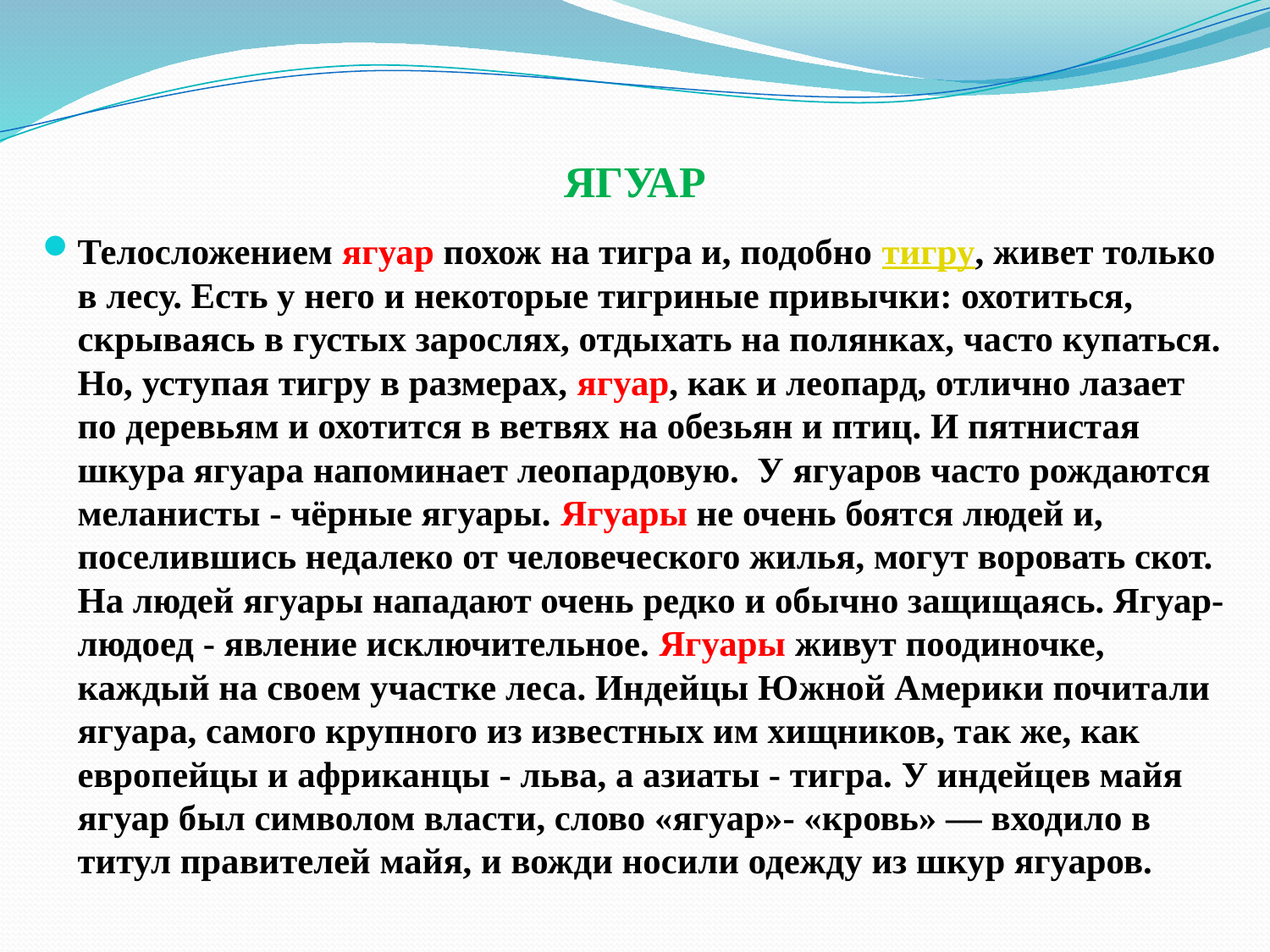

# ЯГУАР
Телосложением ягуар похож на тигра и, подобно тигру, живет только в лесу. Есть у него и некоторые тигриные привычки: охотиться, скрываясь в густых зарослях, отдыхать на полянках, часто купаться. Но, уступая тигру в размерах, ягуар, как и леопард, отлично лазает по деревьям и охотится в ветвях на обезьян и птиц. И пятнистая шкура ягуара напоминает леопардовую.  У ягуаров часто рождаются меланисты - чёрные ягуары. Ягуары не очень боятся людей и, поселившись недалеко от человеческого жилья, могут воровать скот. На людей ягуары нападают очень редко и обычно защищаясь. Ягуар-людоед - явление исключительное. Ягуары живут поодиночке, каждый на своем участке леса. Индейцы Южной Америки почитали ягуара, самого крупного из известных им хищников, так же, как европейцы и африканцы - льва, а азиаты - тигра. У индейцев майя ягуар был символом власти, слово «ягуар»- «кровь» — входило в титул правителей майя, и вожди носили одежду из шкур ягуаров.